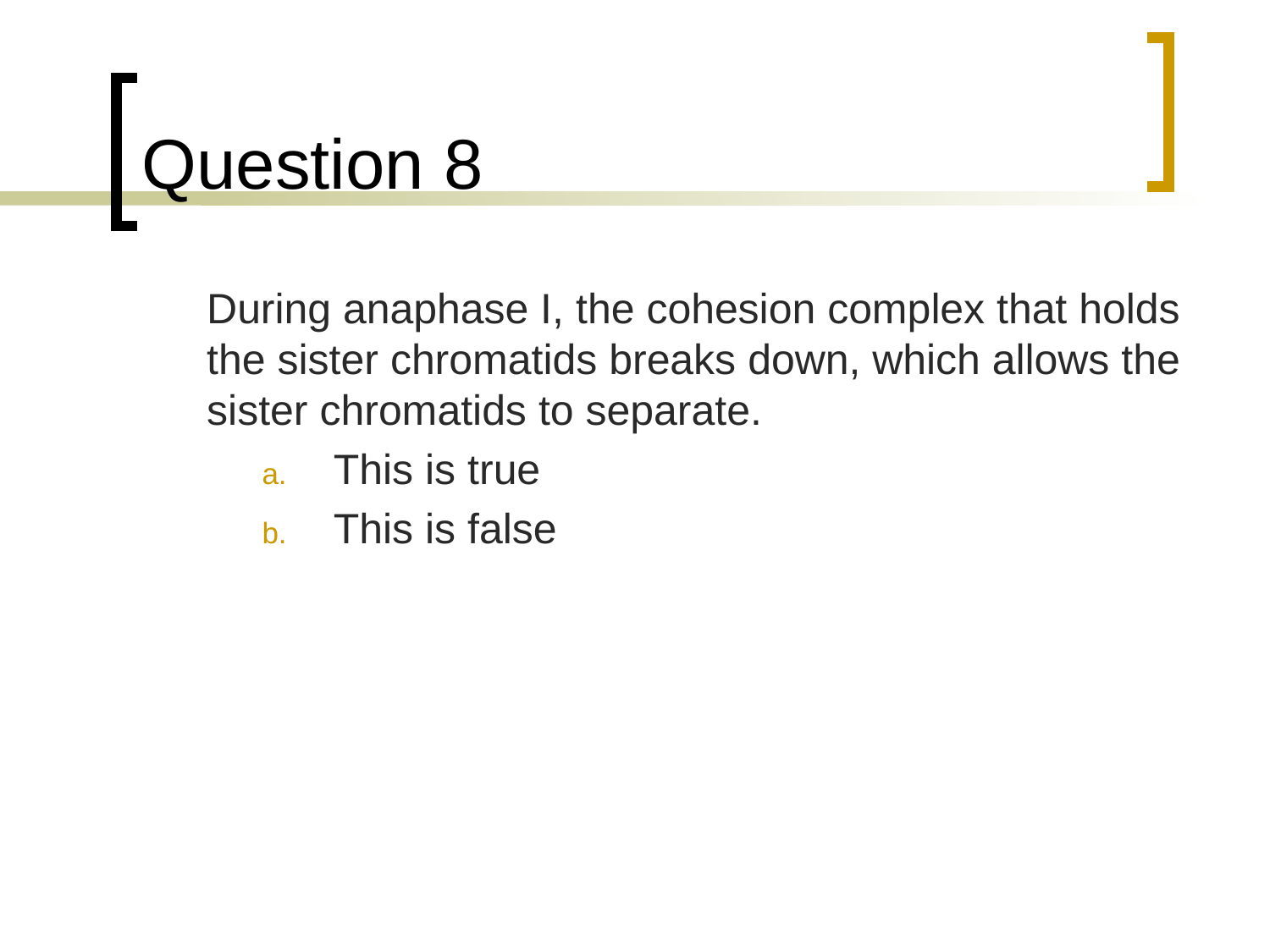

# Question 8
	During anaphase I, the cohesion complex that holds the sister chromatids breaks down, which allows the sister chromatids to separate.
This is true
This is false